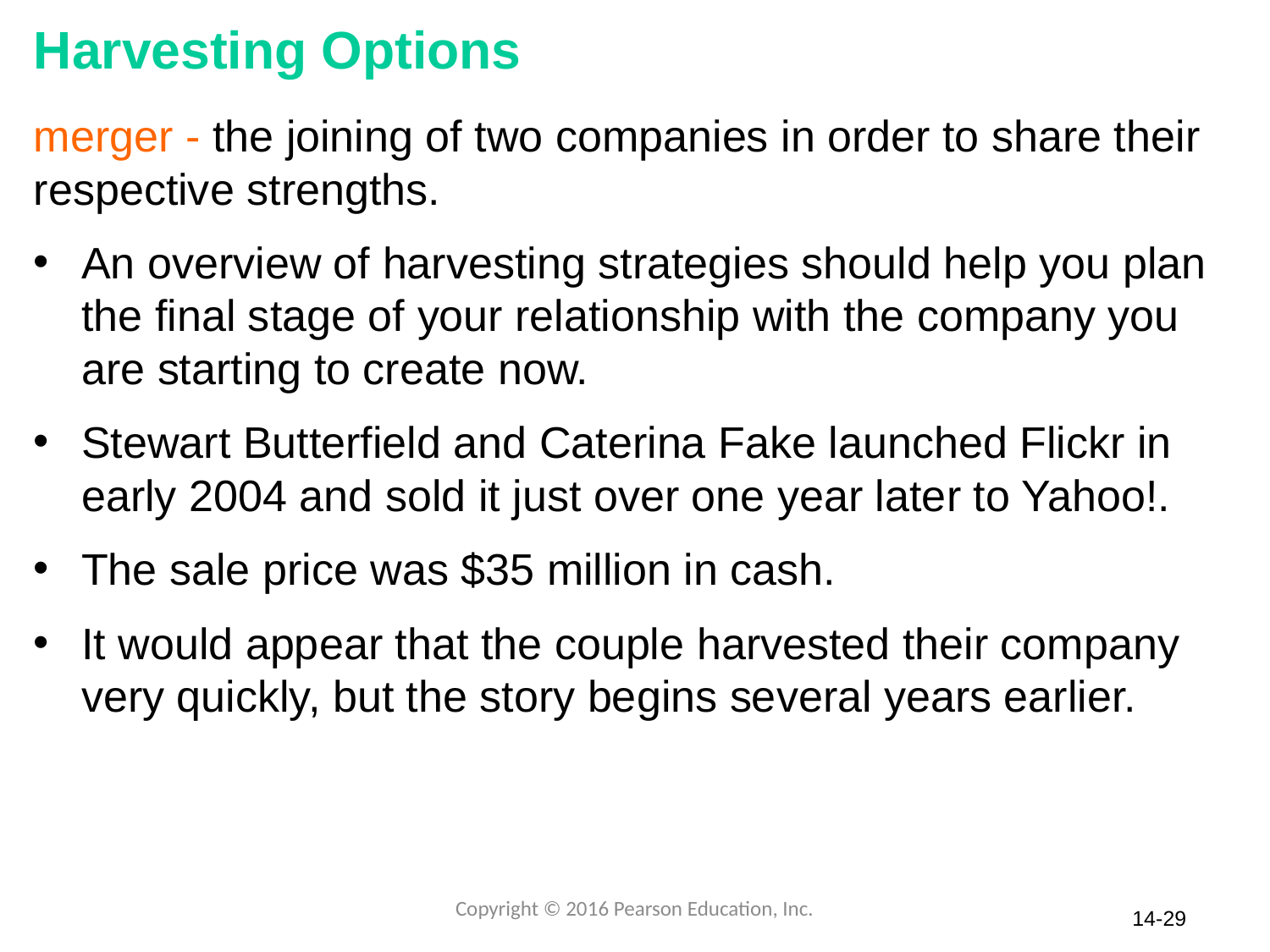

# Harvesting Options
merger - the joining of two companies in order to share their respective strengths.

An overview of harvesting strategies should help you plan the final stage of your relationship with the company you are starting to create now.

Stewart Butterfield and Caterina Fake launched Flickr in early 2004 and sold it just over one year later to Yahoo!.

The sale price was $35 million in cash.

It would appear that the couple harvested their company very quickly, but the story begins several years earlier.
Copyright © 2016 Pearson Education, Inc.